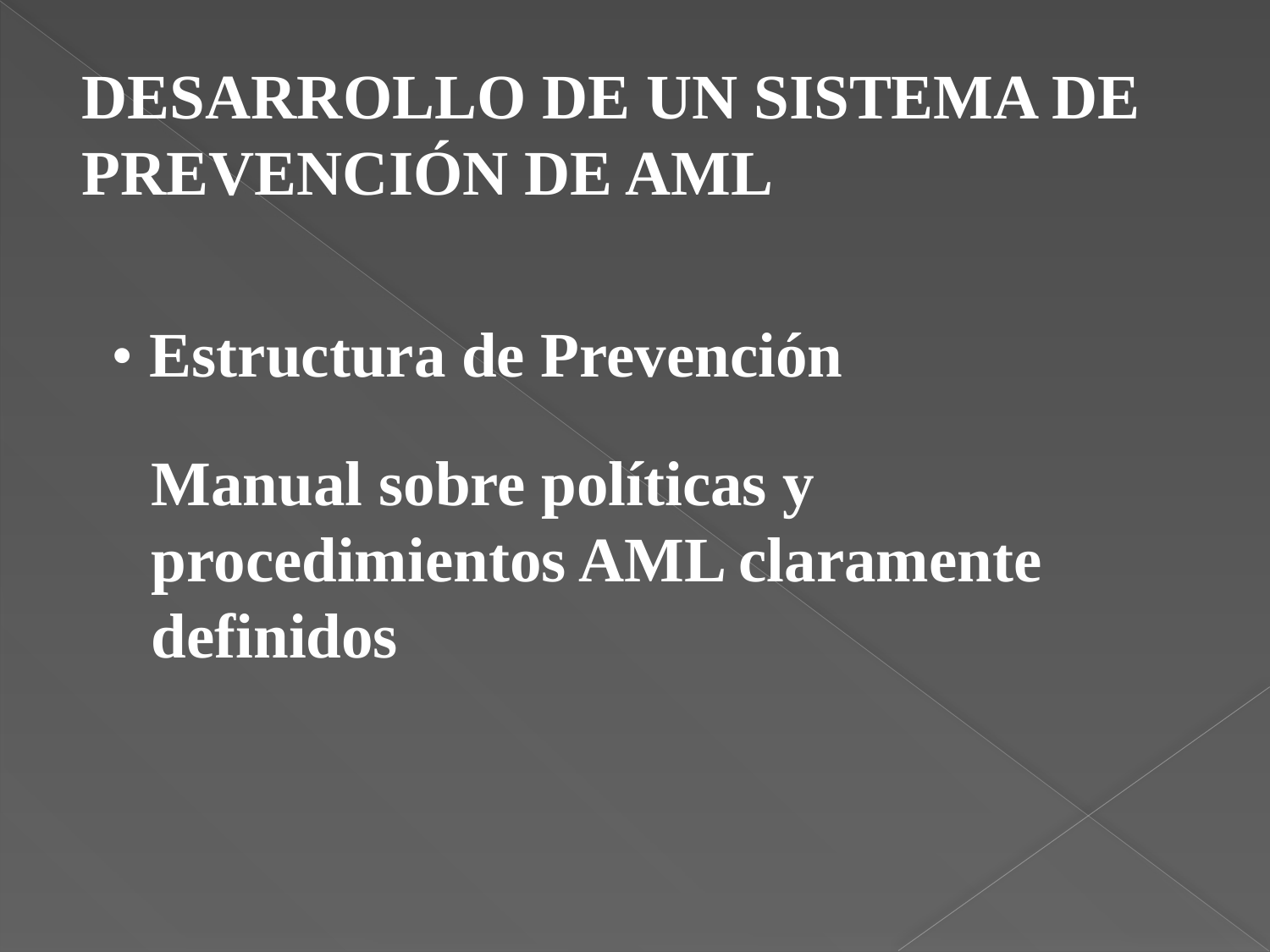

DESARROLLO DE UN SISTEMA DE
PREVENCIÓN DE AML
• Estructura de Prevención
Manual sobre políticas y procedimientos AML claramente definidos